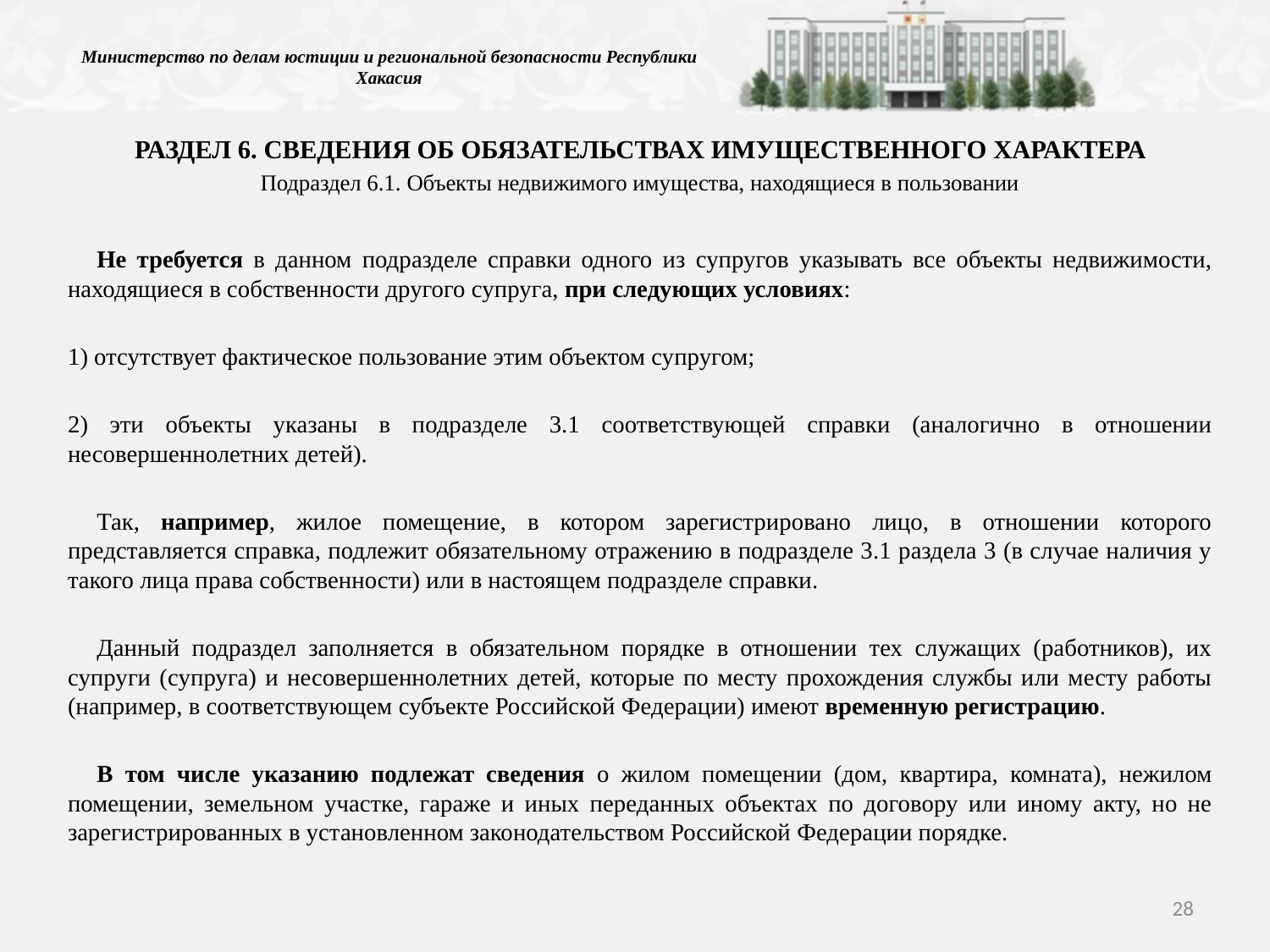

# Министерство по делам юстиции и региональной безопасности Республики Хакасия
РАЗДЕЛ 6. СВЕДЕНИЯ ОБ ОБЯЗАТЕЛЬСТВАХ ИМУЩЕСТВЕННОГО ХАРАКТЕРА
Подраздел 6.1. Объекты недвижимого имущества, находящиеся в пользовании

	Не требуется в данном подразделе справки одного из супругов указывать все объекты недвижимости, находящиеся в собственности другого супруга, при следующих условиях:

1) отсутствует фактическое пользование этим объектом супругом;

2) эти объекты указаны в подразделе 3.1 соответствующей справки (аналогично в отношении несовершеннолетних детей).

	Так, например, жилое помещение, в котором зарегистрировано лицо, в отношении которого представляется справка, подлежит обязательному отражению в подразделе 3.1 раздела 3 (в случае наличия у такого лица права собственности) или в настоящем подразделе справки.

	Данный подраздел заполняется в обязательном порядке в отношении тех служащих (работников), их супруги (супруга) и несовершеннолетних детей, которые по месту прохождения службы или месту работы (например, в соответствующем субъекте Российской Федерации) имеют временную регистрацию.

	В том числе указанию подлежат сведения о жилом помещении (дом, квартира, комната), нежилом помещении, земельном участке, гараже и иных переданных объектах по договору или иному акту, но не зарегистрированных в установленном законодательством Российской Федерации порядке.
28